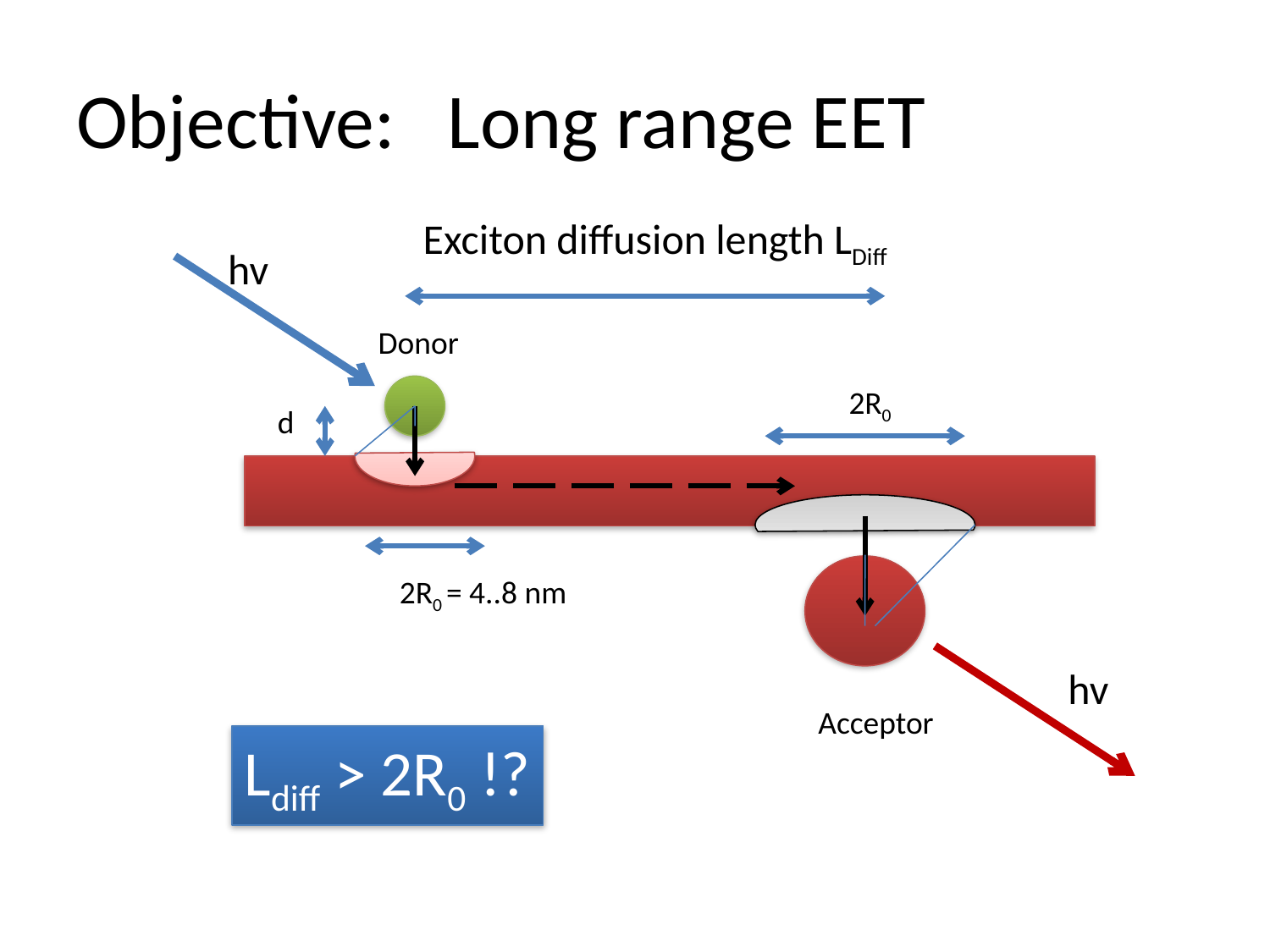

# Objective:   Long range EET
Exciton diffusion length LDiff
hv

Donor

2R0
d

2R0 = 4..8 nm
hv
Acceptor
Ldiff > 2R0 !?